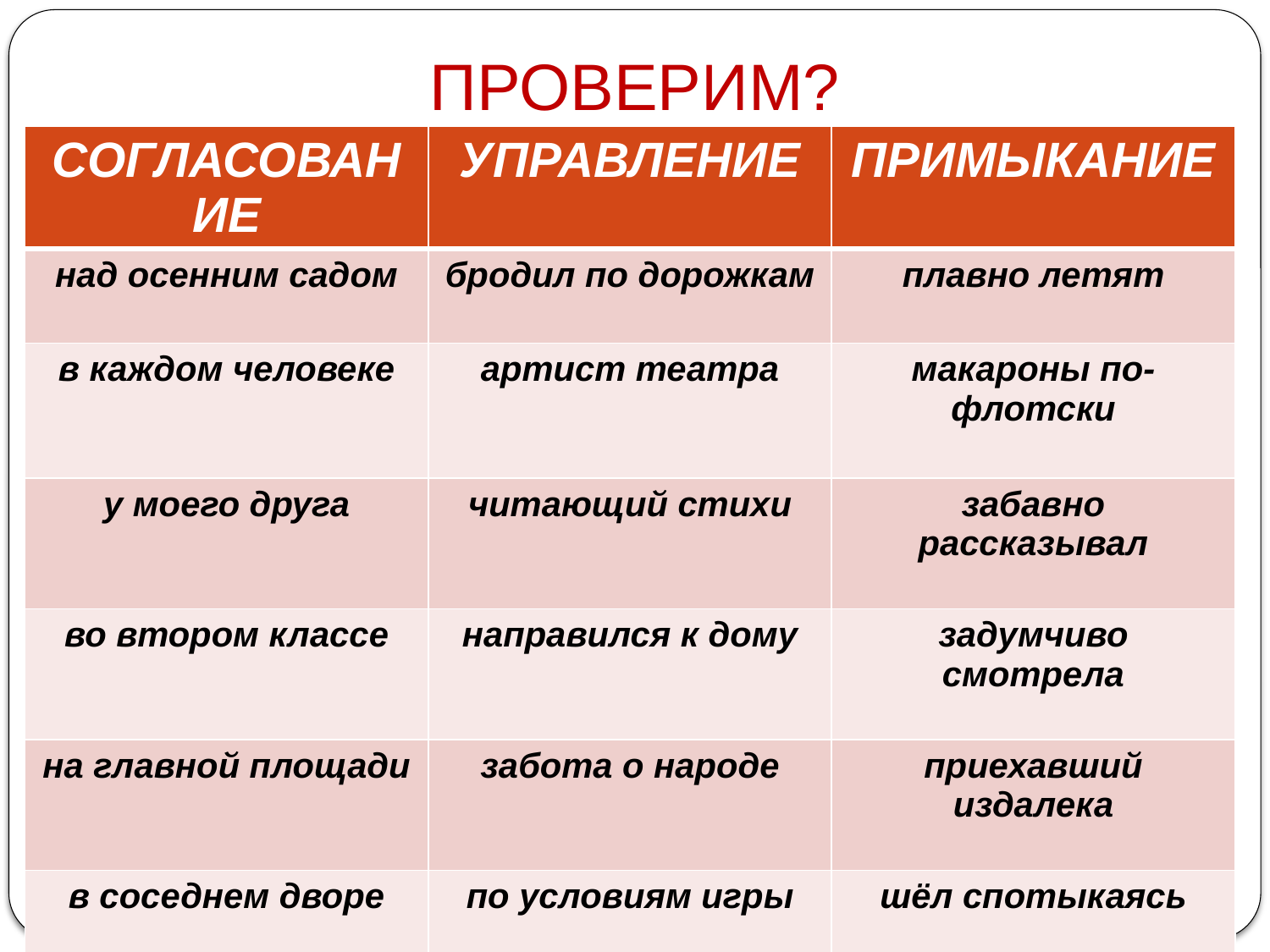

# ПРОВЕРИМ?
| СОГЛАСОВАНИЕ | УПРАВЛЕНИЕ | ПРИМЫКАНИЕ |
| --- | --- | --- |
| над осенним садом | бродил по дорожкам | плавно летят |
| в каждом человеке | артист театра | макароны по-флотски |
| у моего друга | читающий стихи | забавно рассказывал |
| во втором классе | направился к дому | задумчиво смотрела |
| на главной площади | забота о народе | приехавший издалека |
| в соседнем дворе | по условиям игры | шёл спотыкаясь |
| мои правила | узнать у него | двигался торопливо |